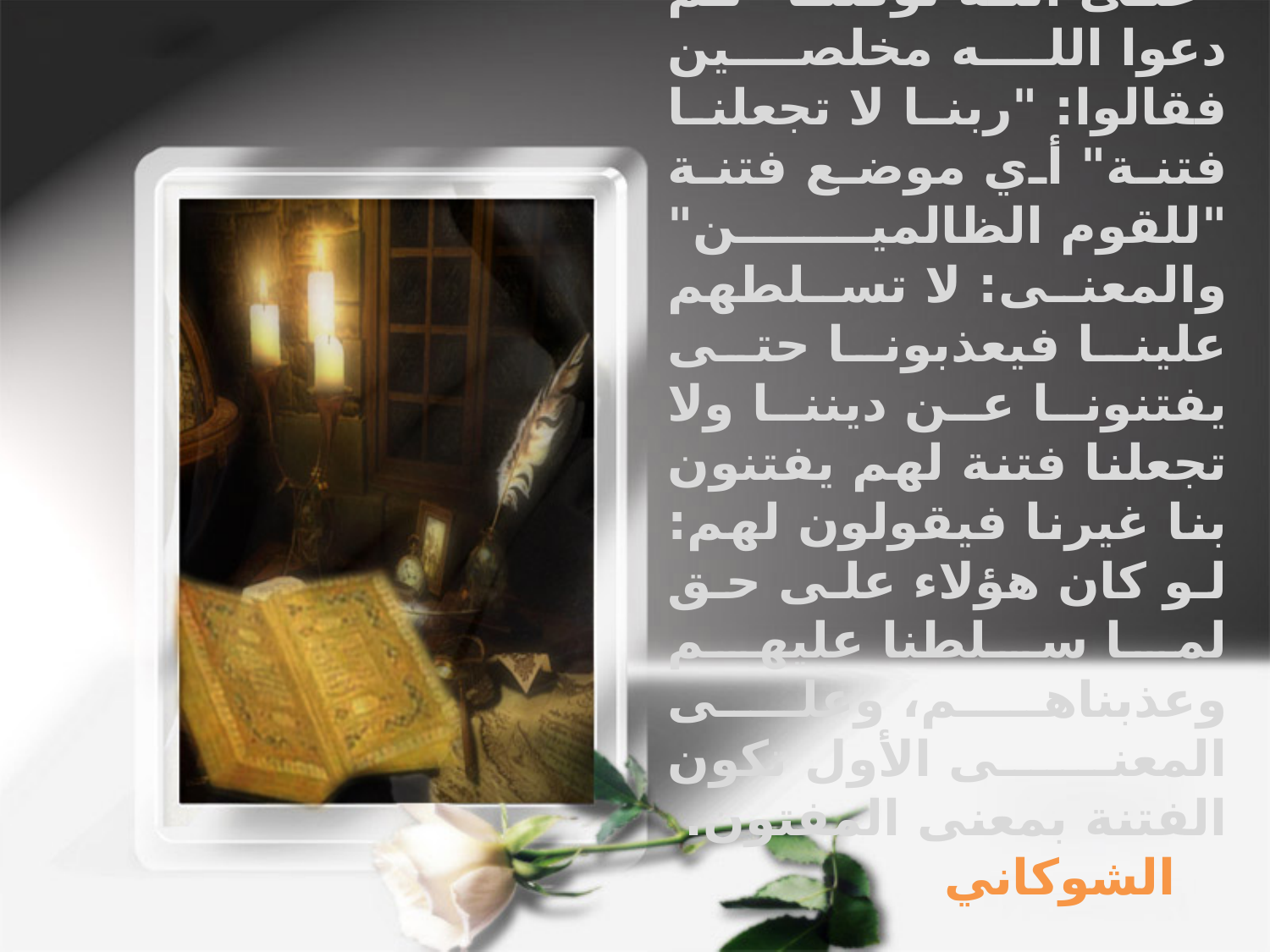

"فقالوا" أي قوم موسى مجيبين له "على الله توكلنا" ثم دعوا الله مخلصين فقالوا: "ربنا لا تجعلنا فتنة" أي موضع فتنة "للقوم الظالمين" والمعنى: لا تسلطهم علينا فيعذبونا حتى يفتنونا عن ديننا ولا تجعلنا فتنة لهم يفتنون بنا غيرنا فيقولون لهم: لو كان هؤلاء على حق لما سلطنا عليهم وعذبناهم، وعلى المعنى الأول تكون الفتنة بمعنى المفتون.     الشوكاني